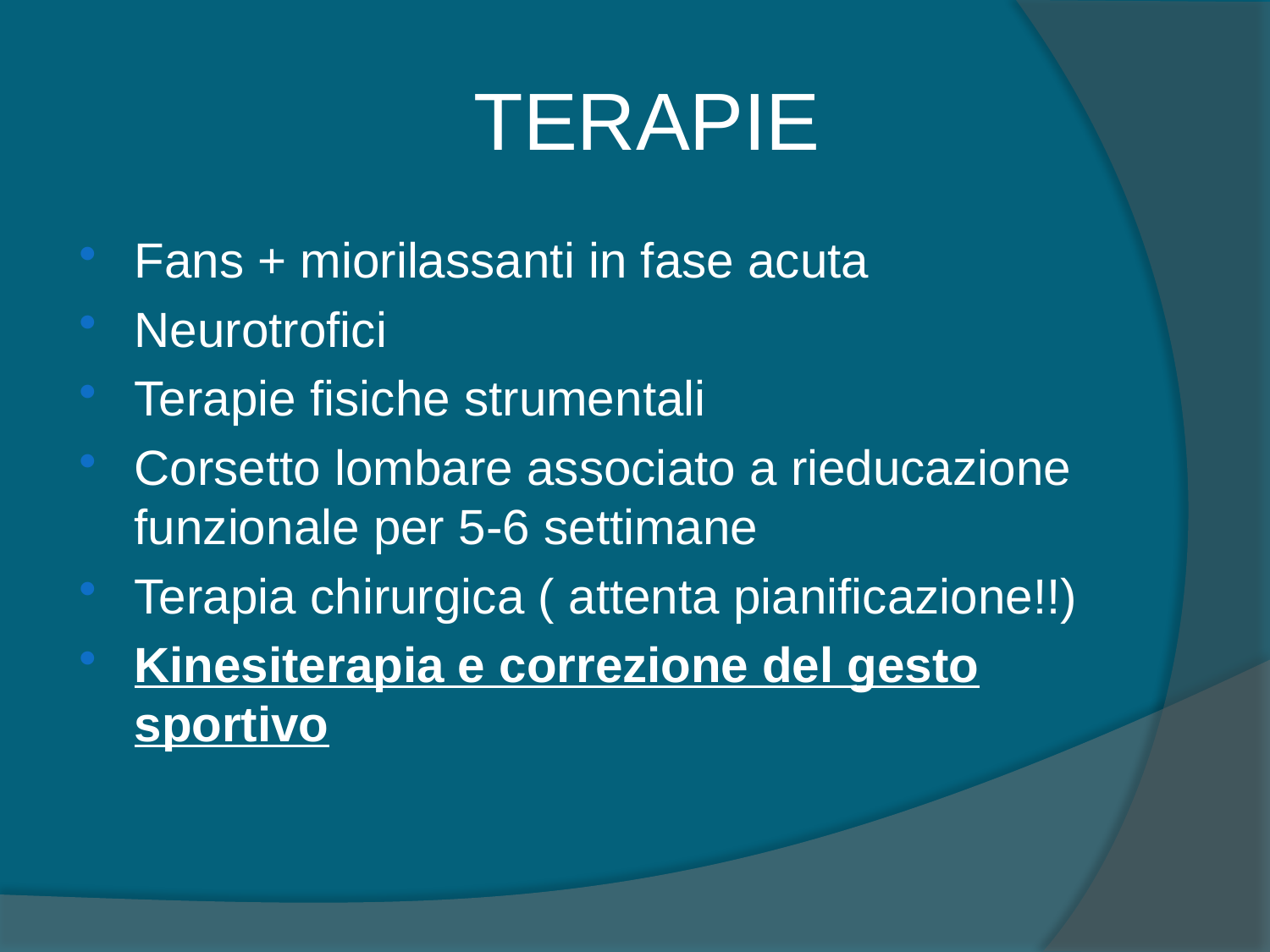

# TERAPIE
Fans + miorilassanti in fase acuta
Neurotrofici
Terapie fisiche strumentali
Corsetto lombare associato a rieducazione funzionale per 5-6 settimane
Terapia chirurgica ( attenta pianificazione!!)
Kinesiterapia e correzione del gesto sportivo